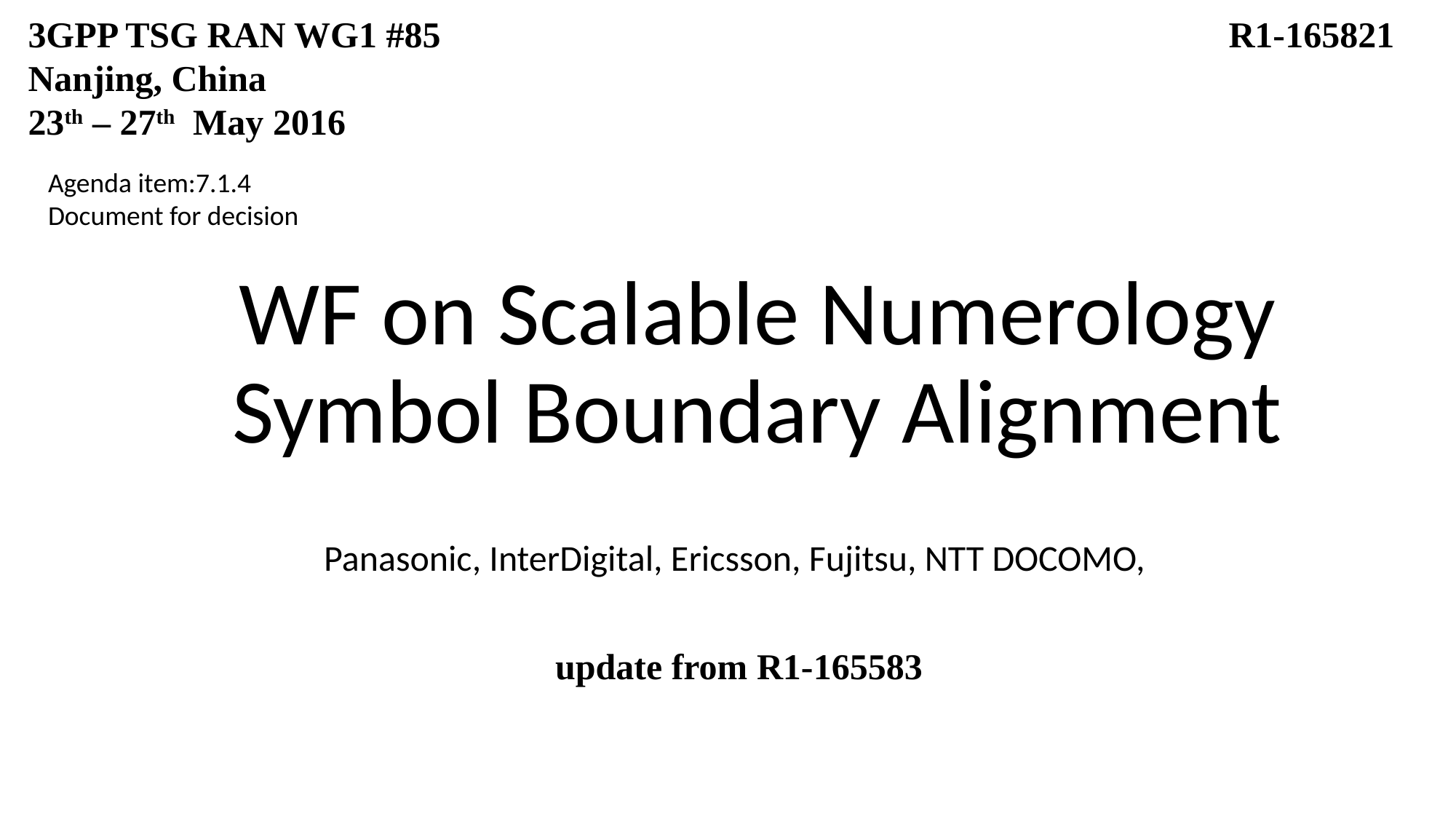

3GPP TSG RAN WG1 #85				        				R1-165821
Nanjing, China
23th – 27th  May 2016
Agenda item:7.1.4
Document for decision
# WF on Scalable Numerology Symbol Boundary Alignment
Panasonic, InterDigital, Ericsson, Fujitsu, NTT DOCOMO,

update from R1-165583